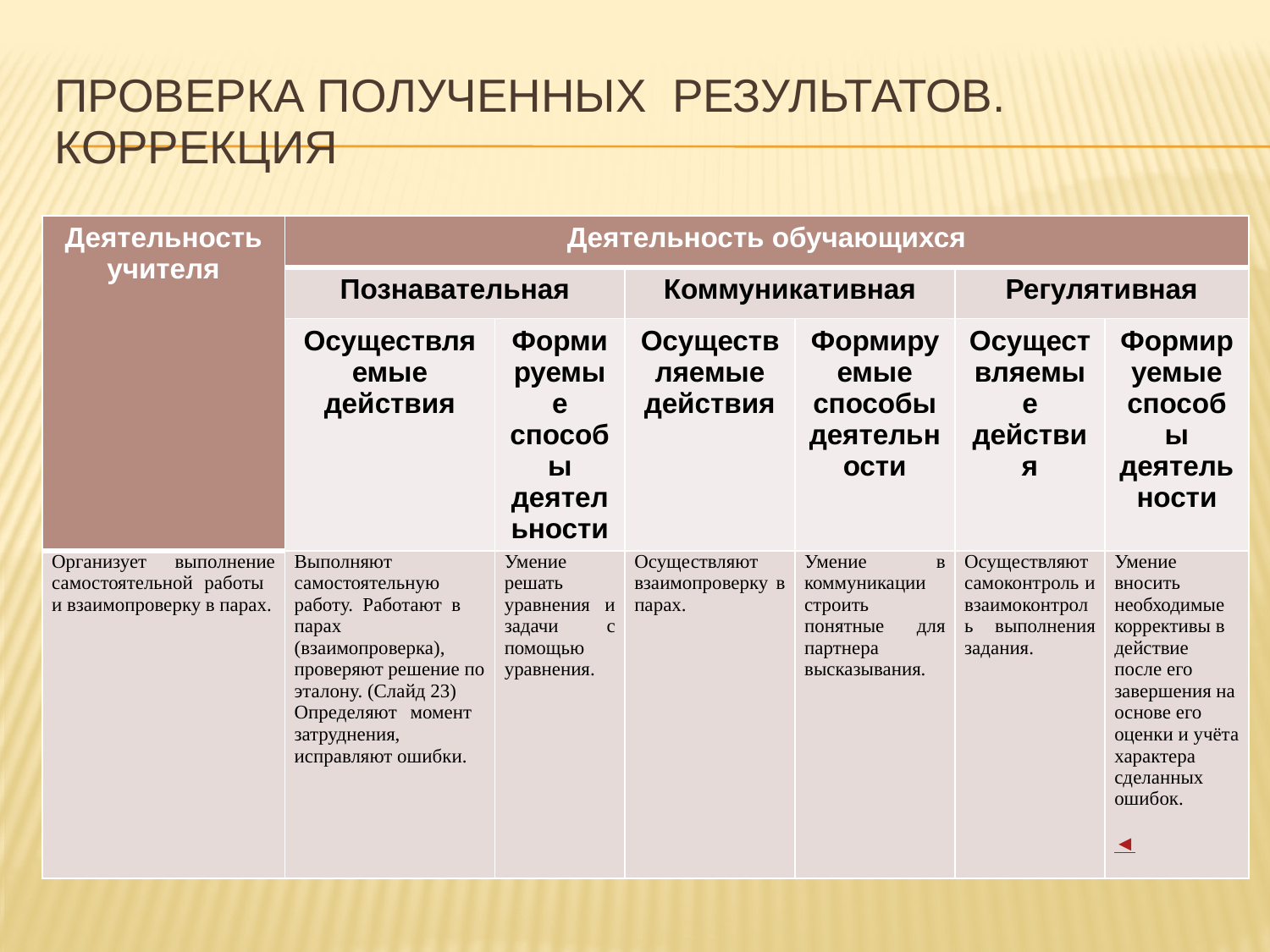

# Проверка полученных  результатов. Коррекция
| Деятельность учителя | Деятельность обучающихся |  |  |  |  |  |
| --- | --- | --- | --- | --- | --- | --- |
|  | Познавательная |  | Коммуникативная |  | Регулятивная |  |
|  | Осуществляемые действия | Формируемые способы деятельности | Осуществляемые действия | Формируемые способы деятельности | Осуществляемые действия | Формируемые способы деятельности |
| Организует выполнение самостоятельной работы и взаимопроверку в парах. | Выполняют самостоятельную работу. Работают в парах (взаимопроверка), проверяют решение по эталону. (Слайд 23) Определяют момент затруднения, исправляют ошибки. | Умение решать уравнения и задачи с помощью уравнения. | Осуществляют взаимопроверку в парах. | Умение в коммуникации строить понятные для партнера высказывания. | Осуществляют самоконтроль и взаимоконтроль выполнения задания. | Умение вносить необходимые коррективы в действие после его завершения на основе его оценки и учёта характера сделанных ошибок. ◄ |